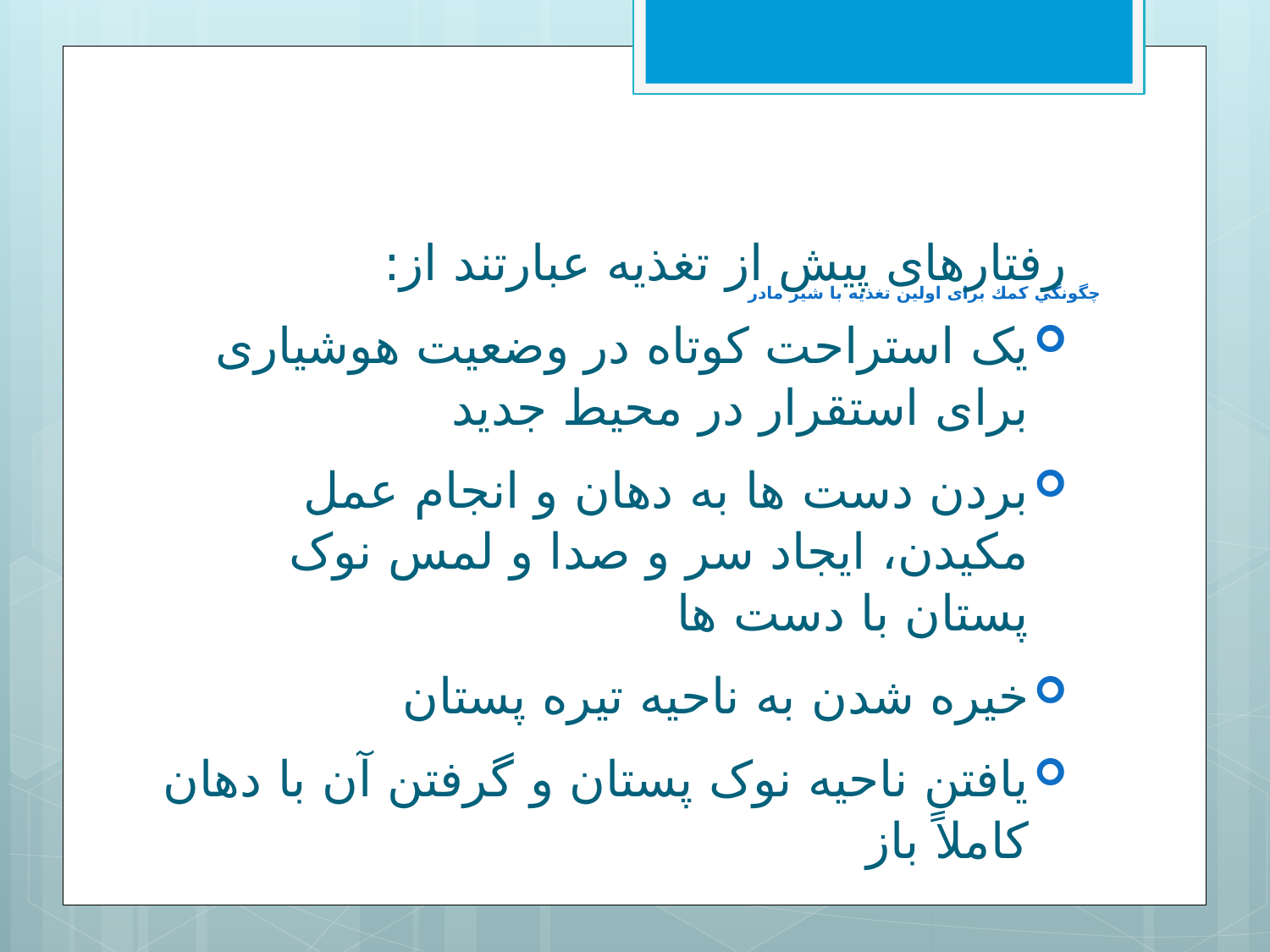

رفتارهای پیش از تغذیه عبارتند از:
یک استراحت کوتاه در وضعيت هوشیاری برای استقرار در محیط جدید
بردن دست ها به دهان و انجام عمل مکیدن، ايجاد سر و صدا و لمس نوک پستان با دست ها
خيره شدن به ناحیه تیره پستان
یافتن ناحیه نوک پستان و گرفتن آن با دهان کاملاً باز

# چگونگي كمك برای اولین تغذیه با شیر مادر